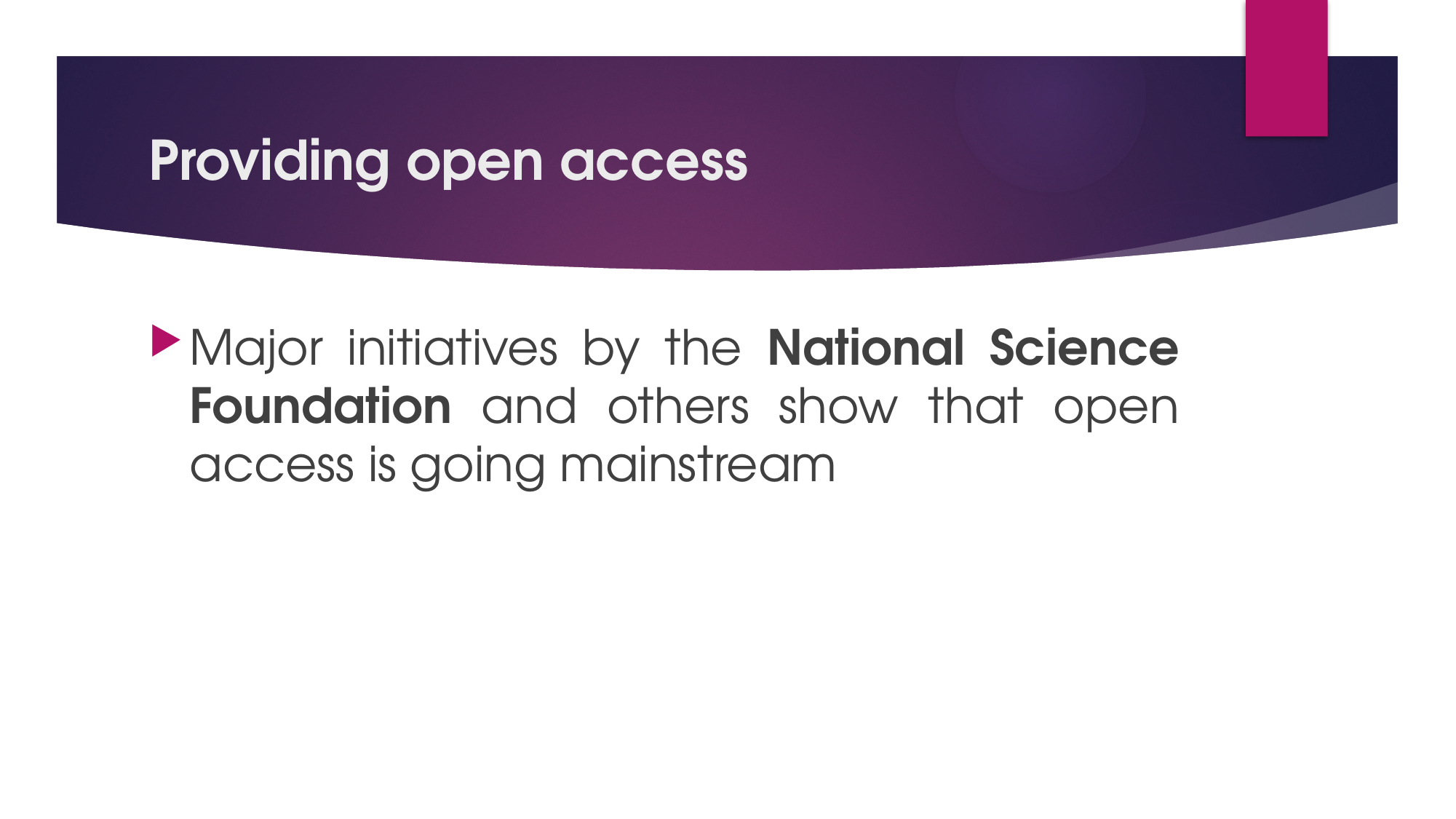

# Providing open access
Major initiatives by the National Science Foundation and others show that open access is going mainstream